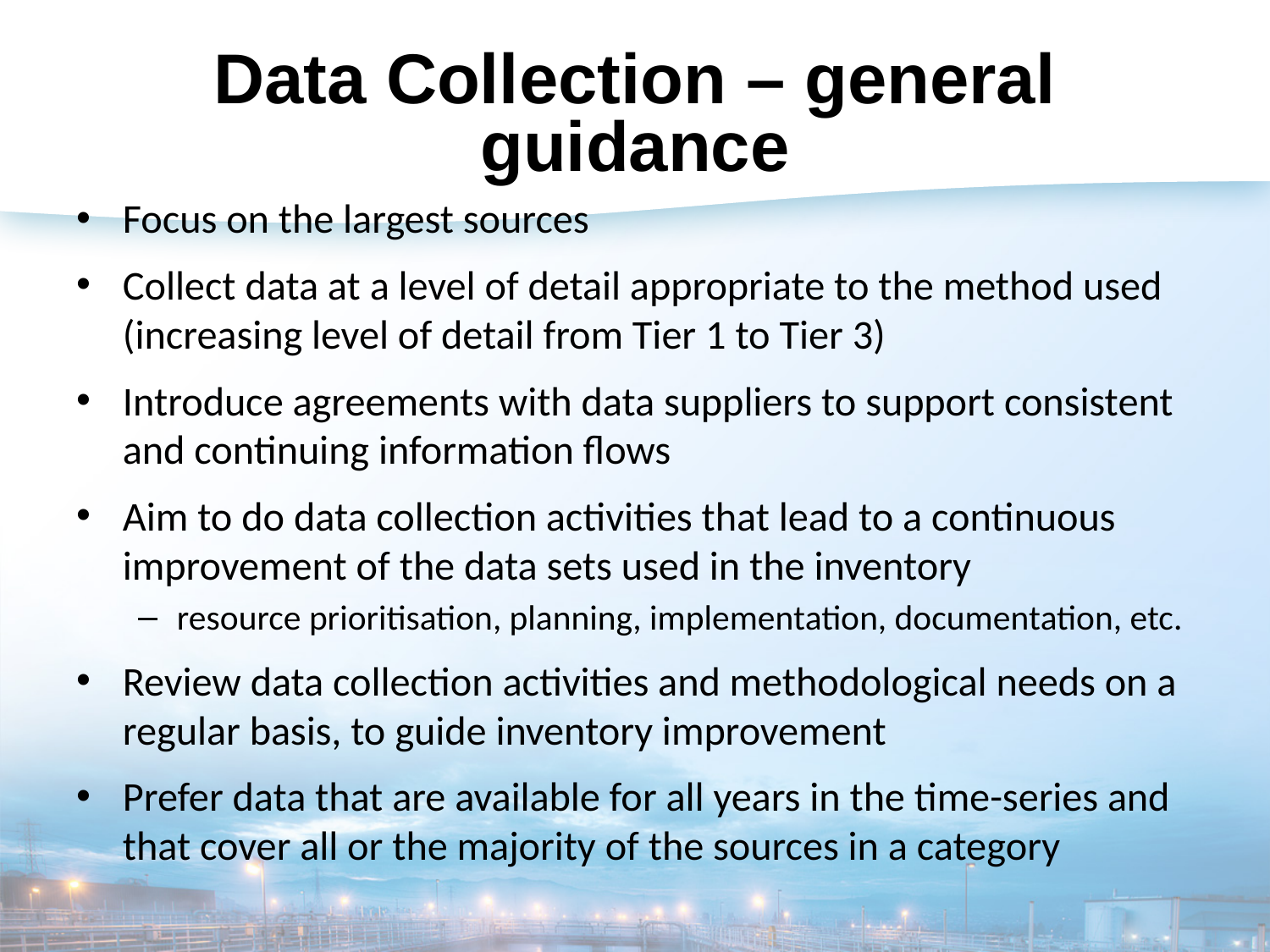

# Data Collection – general guidance
Focus on the largest sources
Collect data at a level of detail appropriate to the method used (increasing level of detail from Tier 1 to Tier 3)
Introduce agreements with data suppliers to support consistent and continuing information flows
Aim to do data collection activities that lead to a continuous improvement of the data sets used in the inventory
resource prioritisation, planning, implementation, documentation, etc.
Review data collection activities and methodological needs on a regular basis, to guide inventory improvement
Prefer data that are available for all years in the time-series and that cover all or the majority of the sources in a category